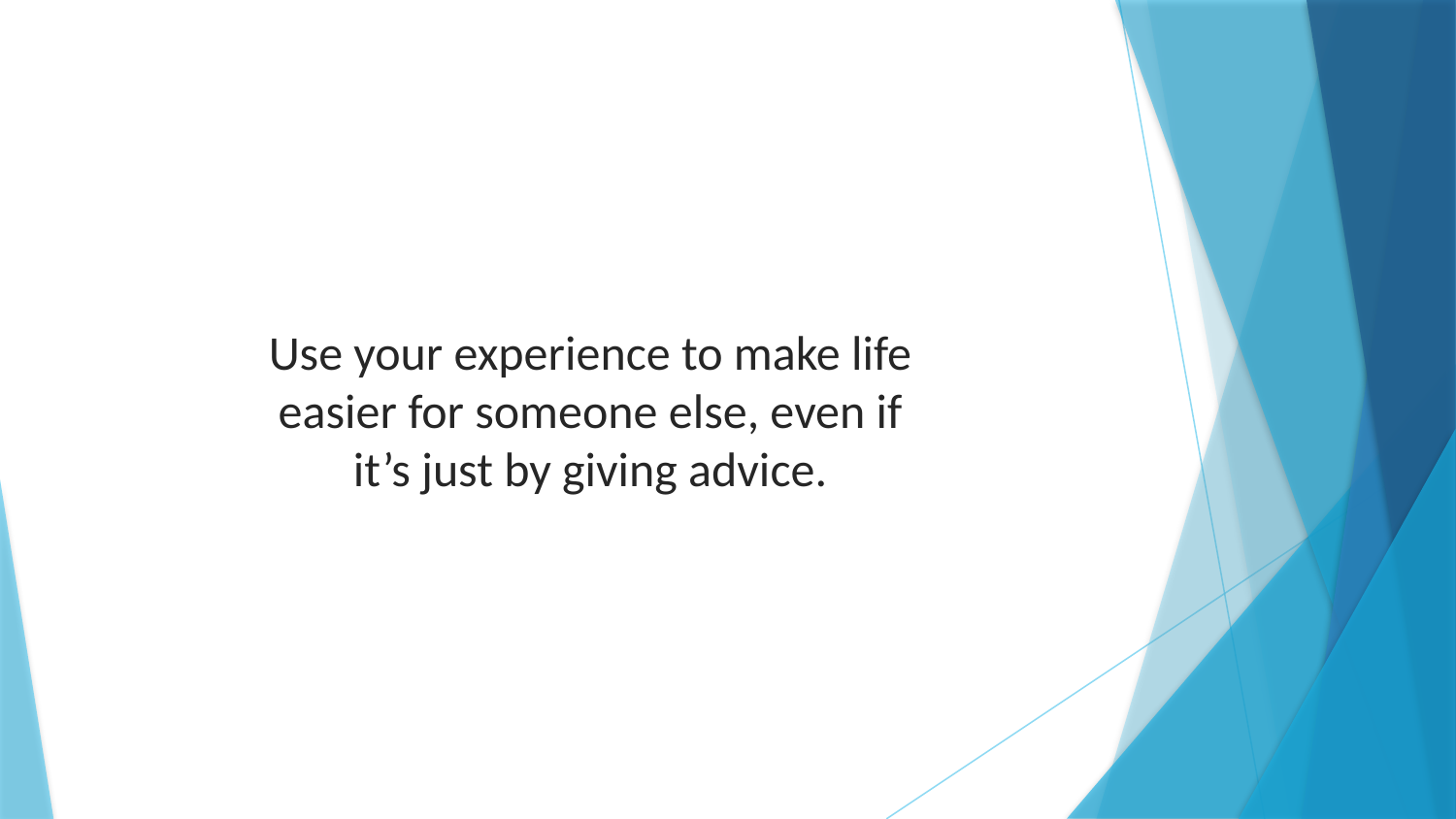

Use your experience to make life easier for someone else, even if it’s just by giving advice.